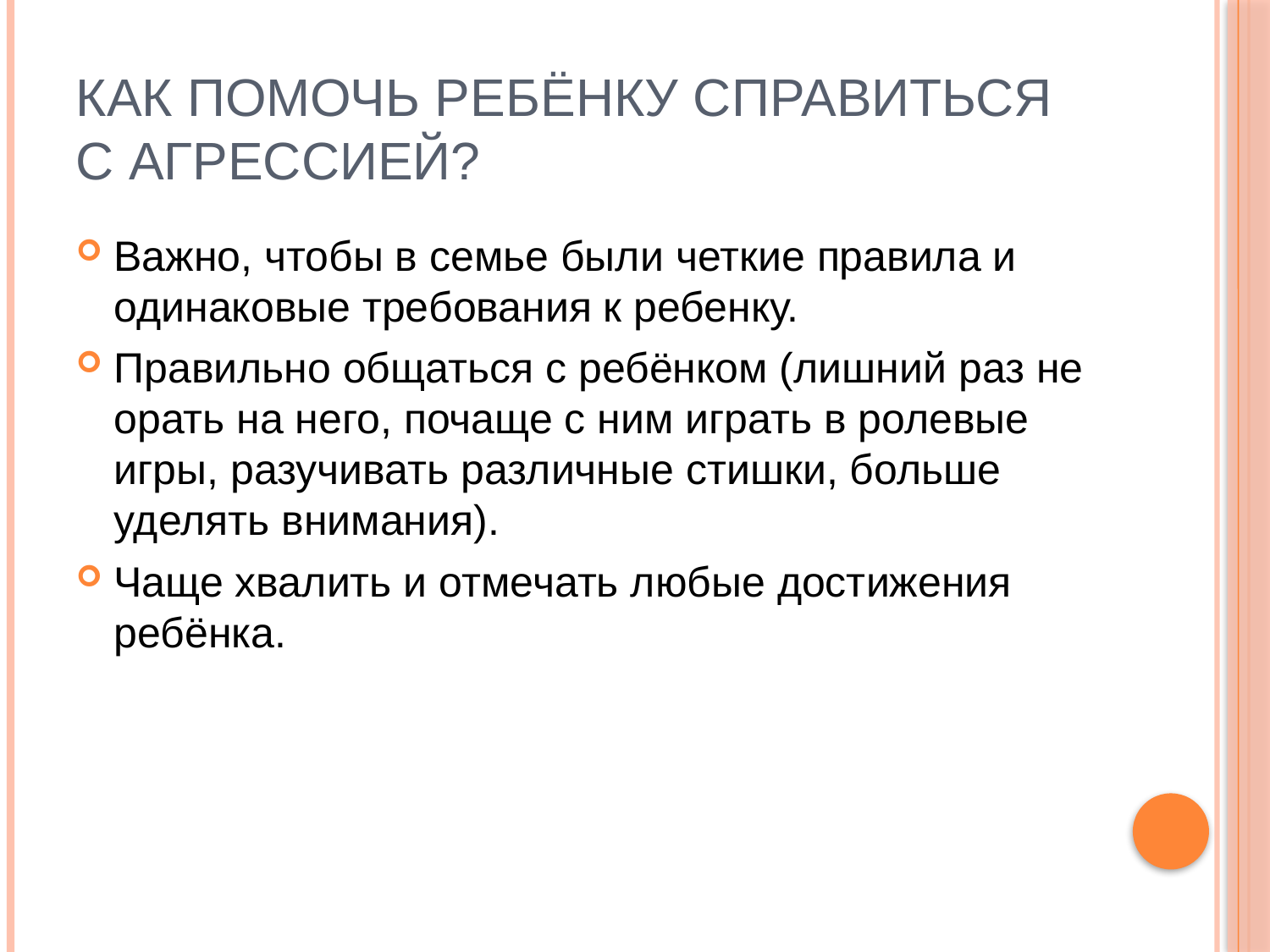

# Как помочь ребёнку справиться с агрессией?
Важно, чтобы в семье были четкие правила и одинаковые требования к ребенку.
Правильно общаться с ребёнком (лишний раз не орать на него, почаще с ним играть в ролевые игры, разучивать различные стишки, больше уделять внимания).
Чаще хвалить и отмечать любые достижения ребёнка.